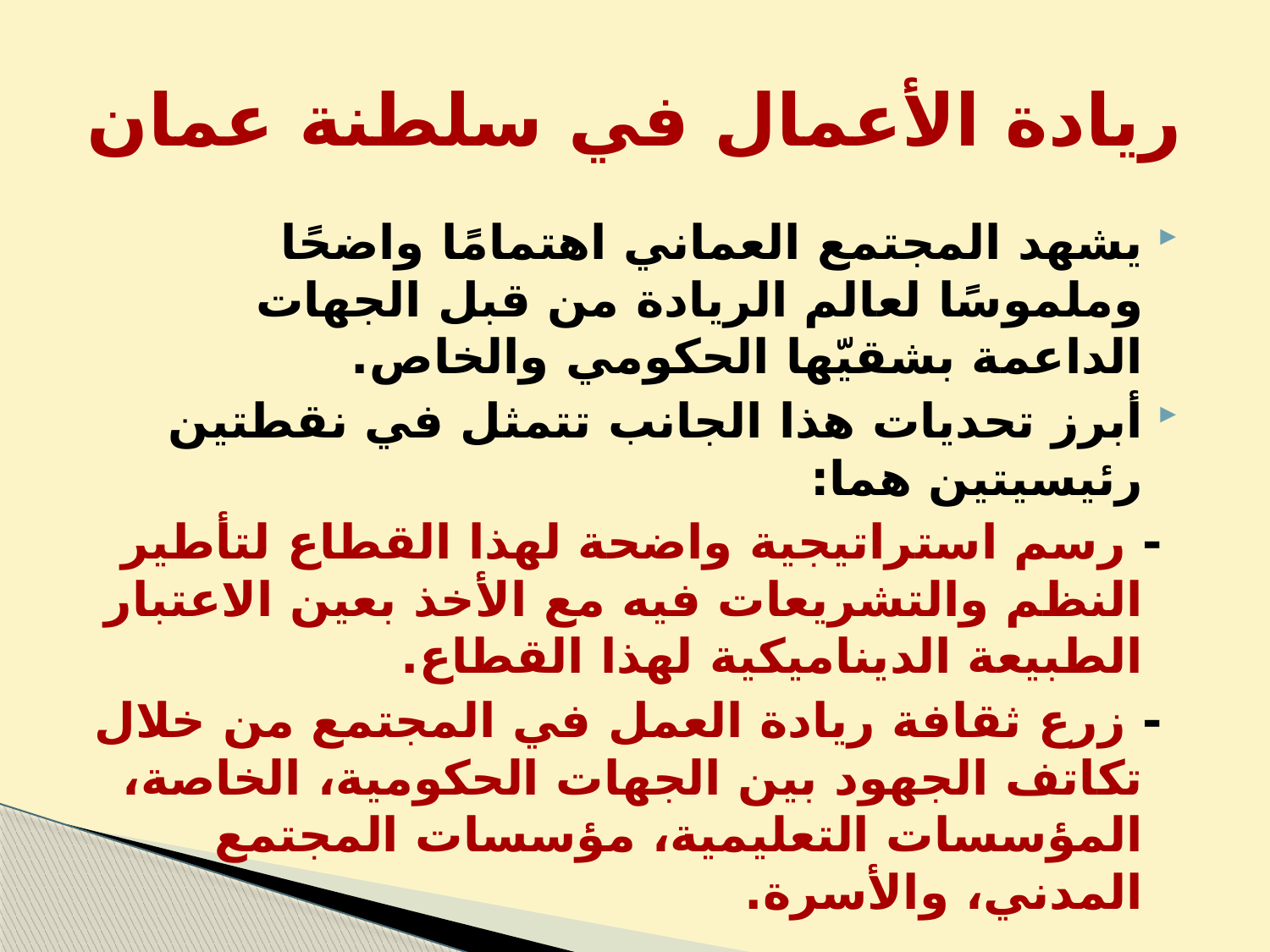

# ريادة الأعمال في سلطنة عمان
يشهد المجتمع العماني اهتمامًا واضحًا وملموسًا لعالم الريادة من قبل الجهات الداعمة بشقيّها الحكومي والخاص.
أبرز تحديات هذا الجانب تتمثل في نقطتين رئيسيتين هما:
 - رسم استراتيجية واضحة لهذا القطاع لتأطير النظم والتشريعات فيه مع الأخذ بعين الاعتبار الطبيعة الديناميكية لهذا القطاع.
 - زرع ثقافة ريادة العمل في المجتمع من خلال تكاتف الجهود بين الجهات الحكومية، الخاصة، المؤسسات التعليمية، مؤسسات المجتمع المدني، والأسرة.